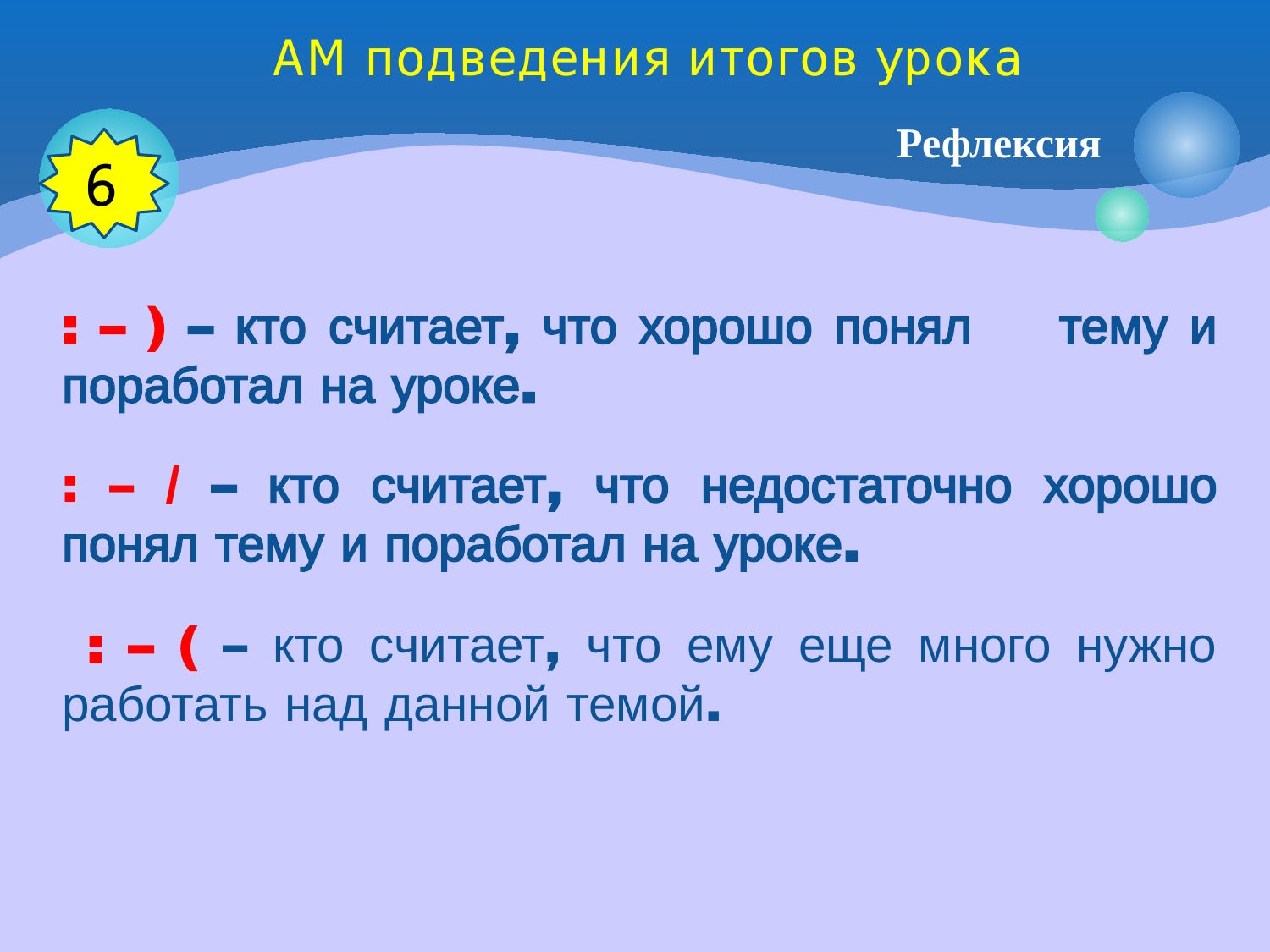

# АМ подведения итогов урока
Рефлексия
6
: – ) – кто считает, что хорошо понял    тему и поработал на уроке.

: – / – кто считает, что недостаточно хорошо понял тему и поработал на уроке.

 : – ( – кто считает, что ему еще много нужно работать над данной темой.